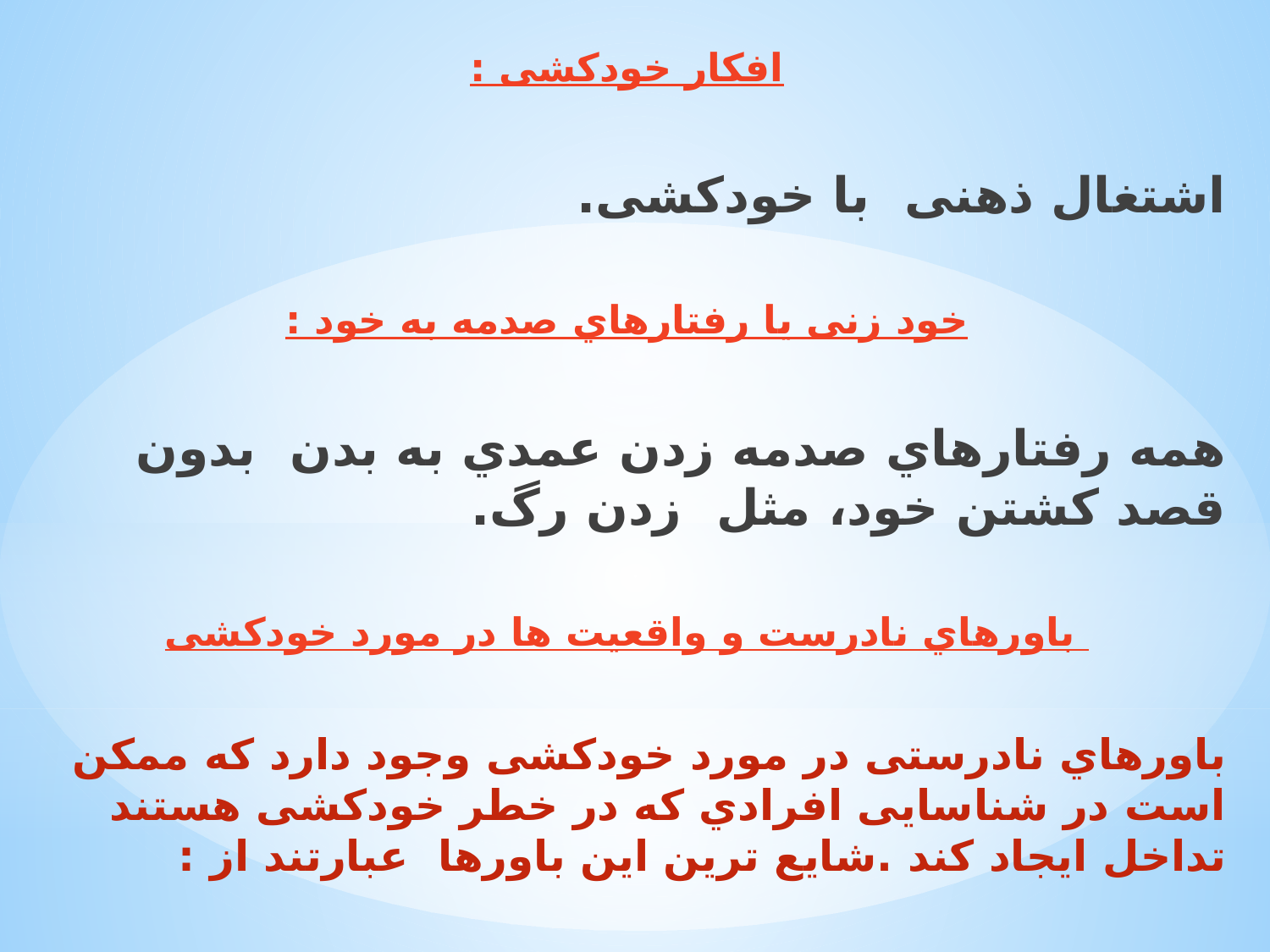

اﻓﮑﺎر ﺧﻮدﮐﺸﯽ :

اﺷﺘﻐﺎل ذﻫﻨﯽ  ﺑﺎ ﺧﻮدﮐﺸﯽ.

ﺧﻮد زﻧﯽ ﯾﺎ رﻓﺘﺎرﻫﺎي ﺻﺪﻣﻪ ﺑﻪ ﺧﻮد :

ﻫﻤﻪ رﻓﺘﺎرﻫﺎي ﺻﺪﻣﻪ زدن ﻋﻤﺪي ﺑﻪ ﺑﺪن  ﺑﺪون ﻗﺼﺪ ﮐﺸﺘﻦ ﺧﻮد، ﻣﺜﻞ  زدن رگ.

 ﺑﺎورﻫﺎي ﻧﺎدرﺳﺖ و واﻗﻌﯿﺖ ﻫﺎ در ﻣﻮرد ﺧﻮدﮐﺸﯽ

ﺑﺎورﻫﺎي ﻧﺎدرﺳﺘﯽ در ﻣﻮرد ﺧﻮدﮐﺸﯽ وﺟﻮد دارد ﮐﻪ ﻣﻤﮑﻦ اﺳﺖ در ﺷﻨﺎﺳﺎﯾﯽ اﻓﺮادي ﮐﻪ در ﺧﻄﺮ ﺧﻮدﮐﺸﯽ ﻫﺴﺘﻨﺪ ﺗﺪاﺧﻞ اﯾﺠﺎد ﮐﻨﺪ .ﺷﺎﯾﻊ ﺗﺮﯾﻦ اﯾﻦ ﺑﺎورﻫﺎ  عبارتند از :